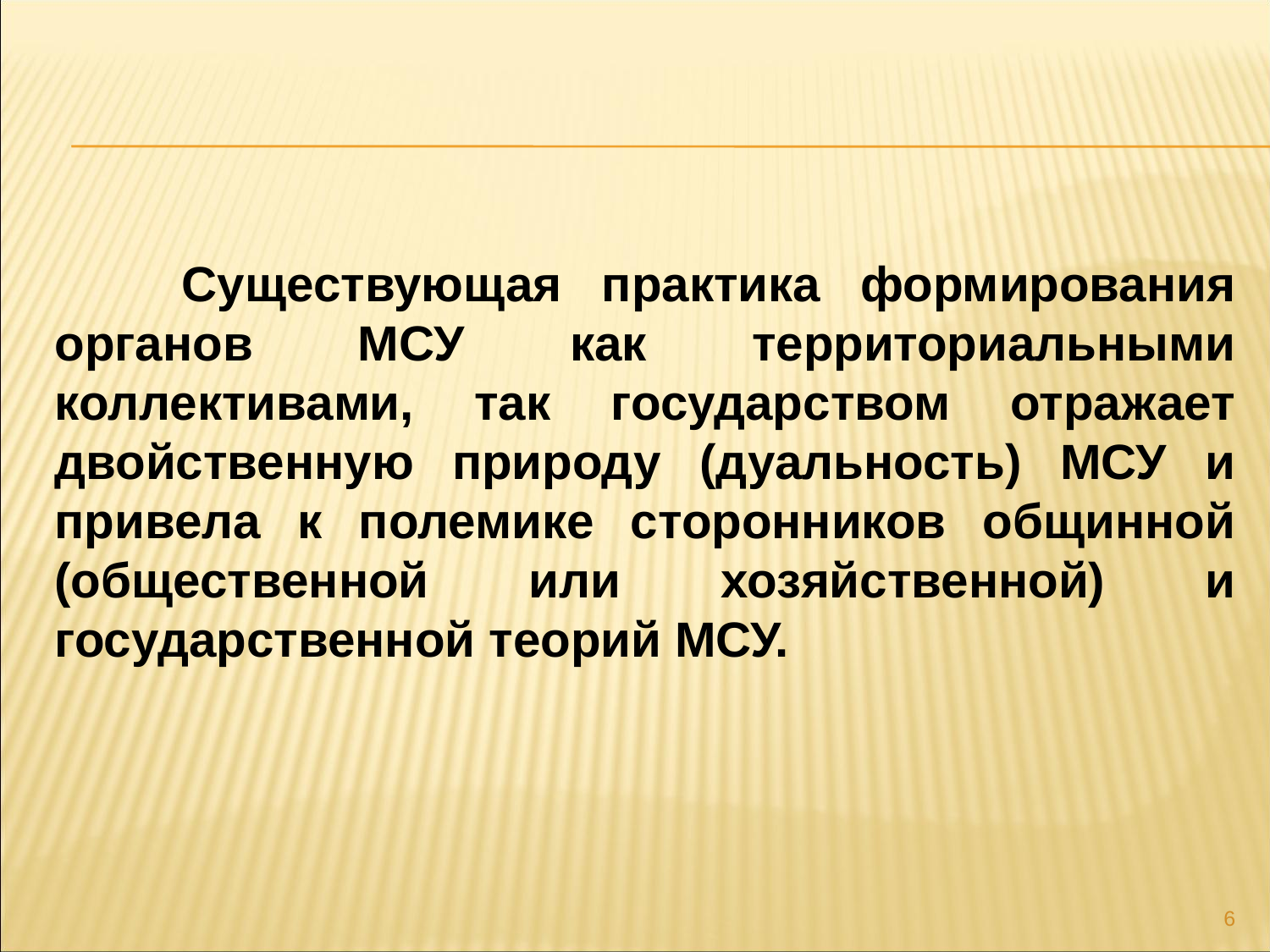

Существующая практика формирования органов МСУ как территориальными коллективами, так государством отражает двойственную природу (дуальность) МСУ и привела к полемике сторонников общинной (общественной или хозяйственной) и государственной теорий МСУ.

6